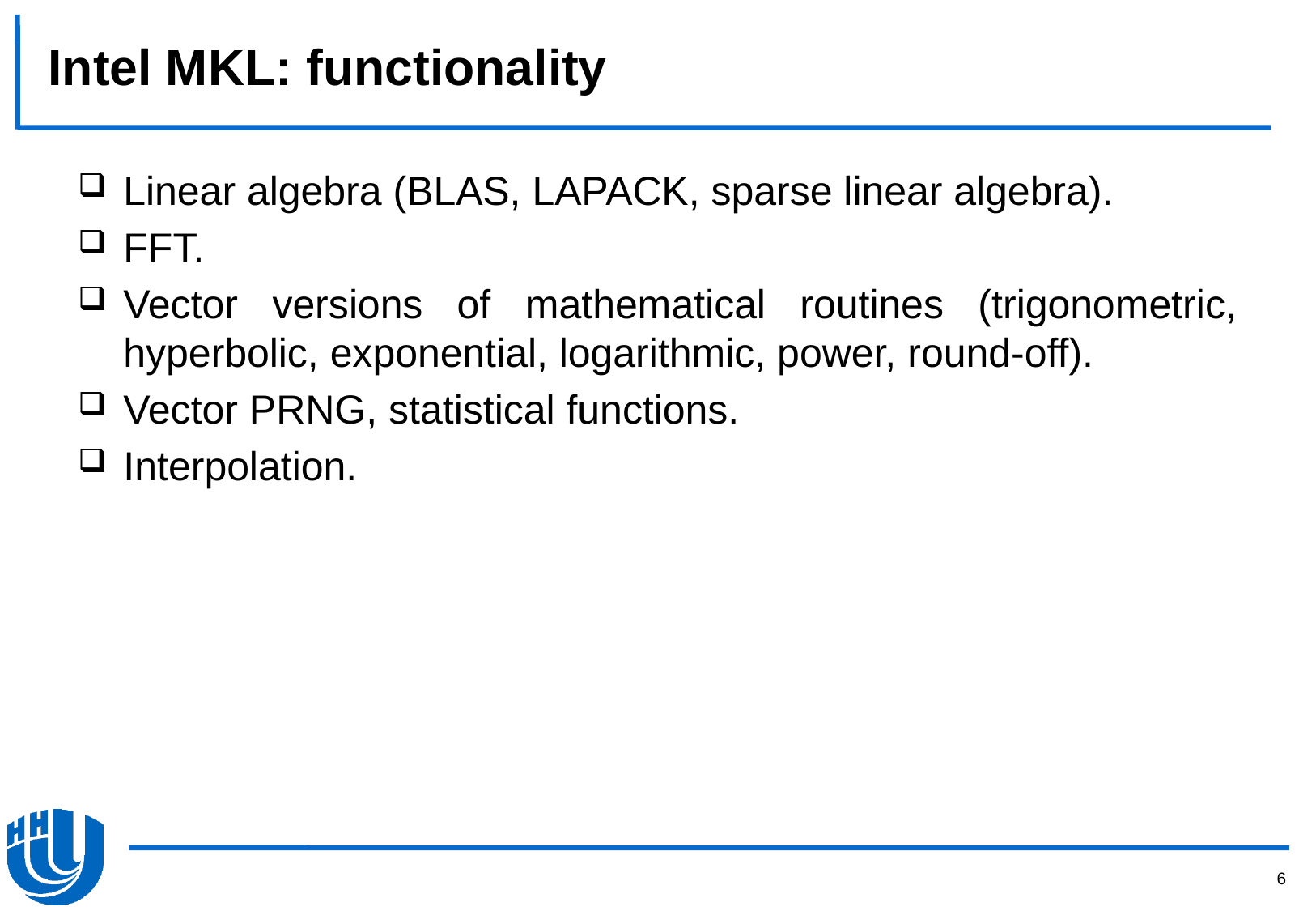

# Intel MKL: functionality
Linear algebra (BLAS, LAPACK, sparse linear algebra).
FFT.
Vector versions of mathematical routines (trigonometric, hyperbolic, exponential, logarithmic, power, round-off).
Vector PRNG, statistical functions.
Interpolation.
6